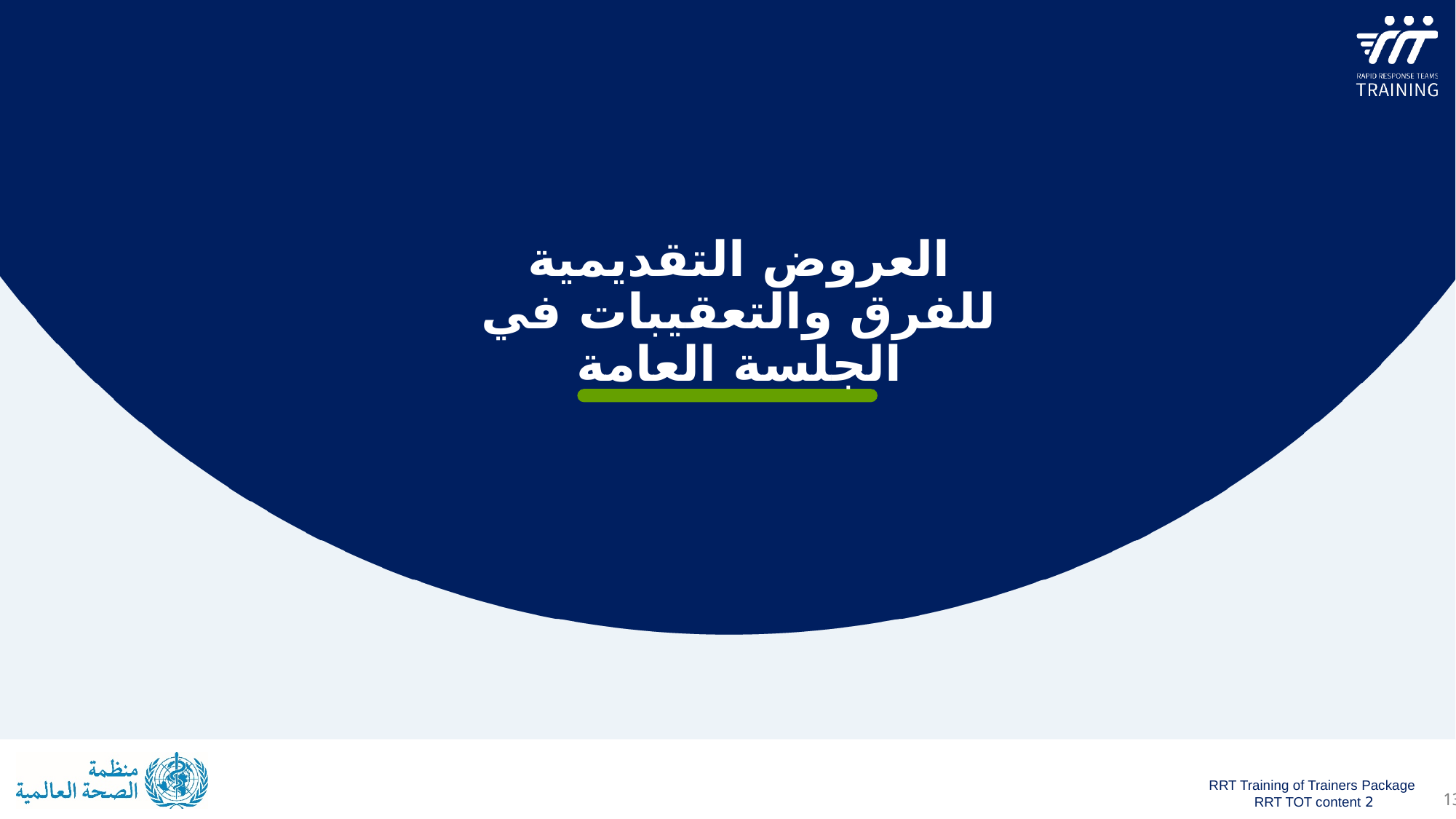

العروض التقديمية للفرق والتعقيبات في الجلسة العامة